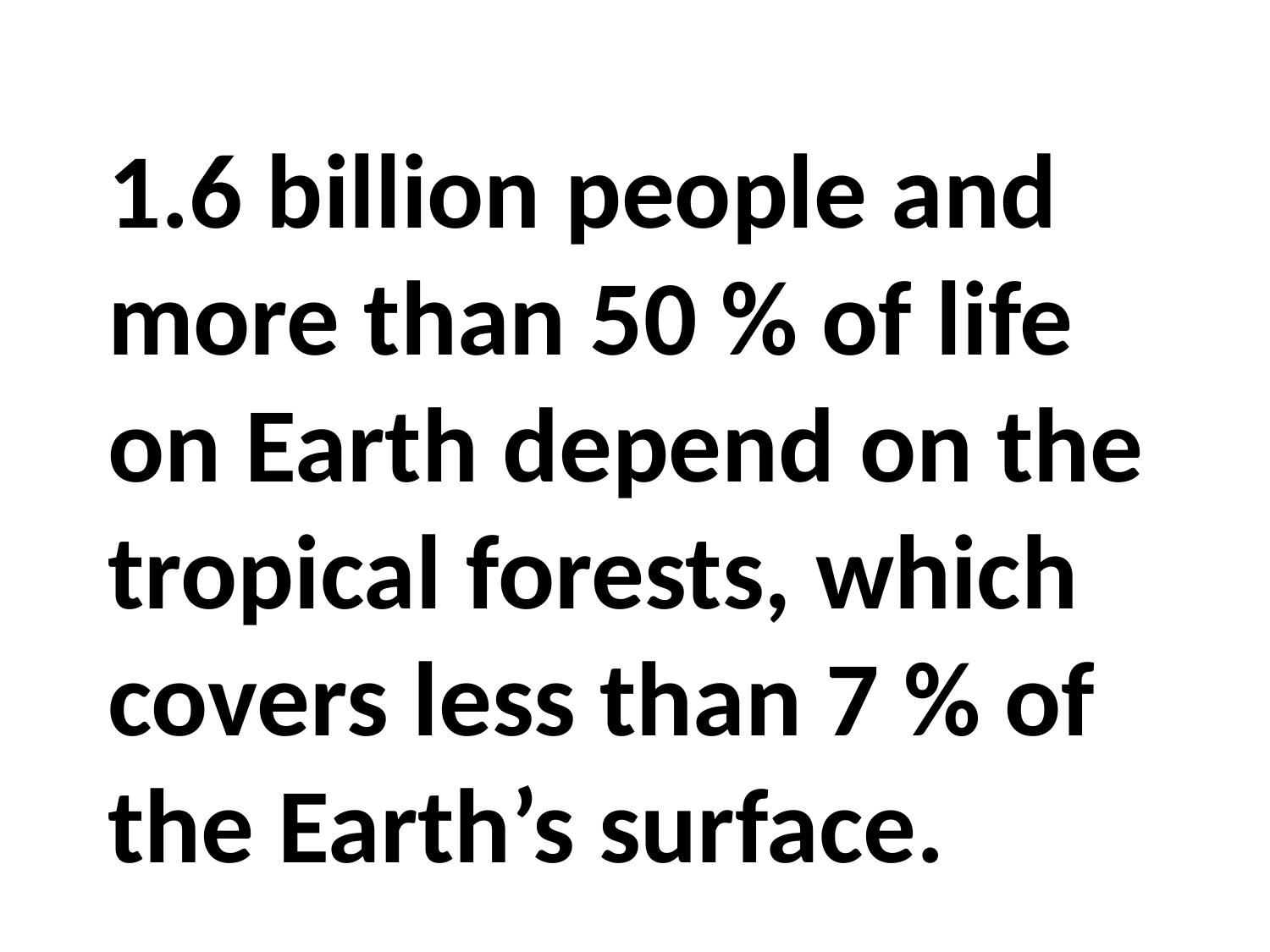

1.6 billion people and more than 50 % of life on Earth depend on the tropical forests, which covers less than 7 % of the Earth’s surface.